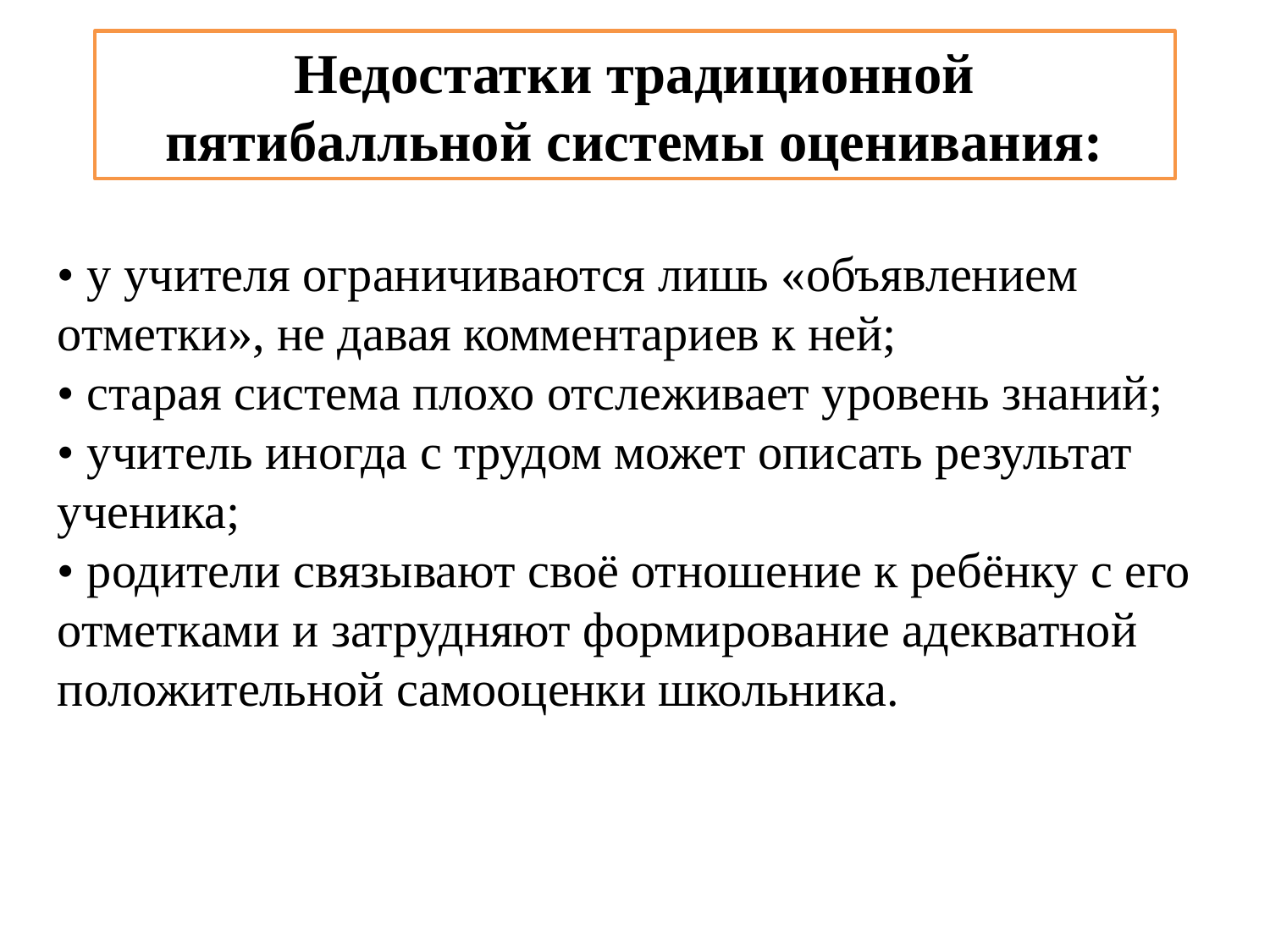

Недостатки традиционной пятибалльной системы оценивания:
• y учителя ограничиваются лишь «объявлением отметки», не давая комментариев к ней;
• старая система плохо отслеживает уровень знаний;
• учитель иногда с трудом может описать результат ученика;
• родители связывают своё отношение к ребёнку с его отметками и затрудняют формирование адекватной положительной самооценки школьника.